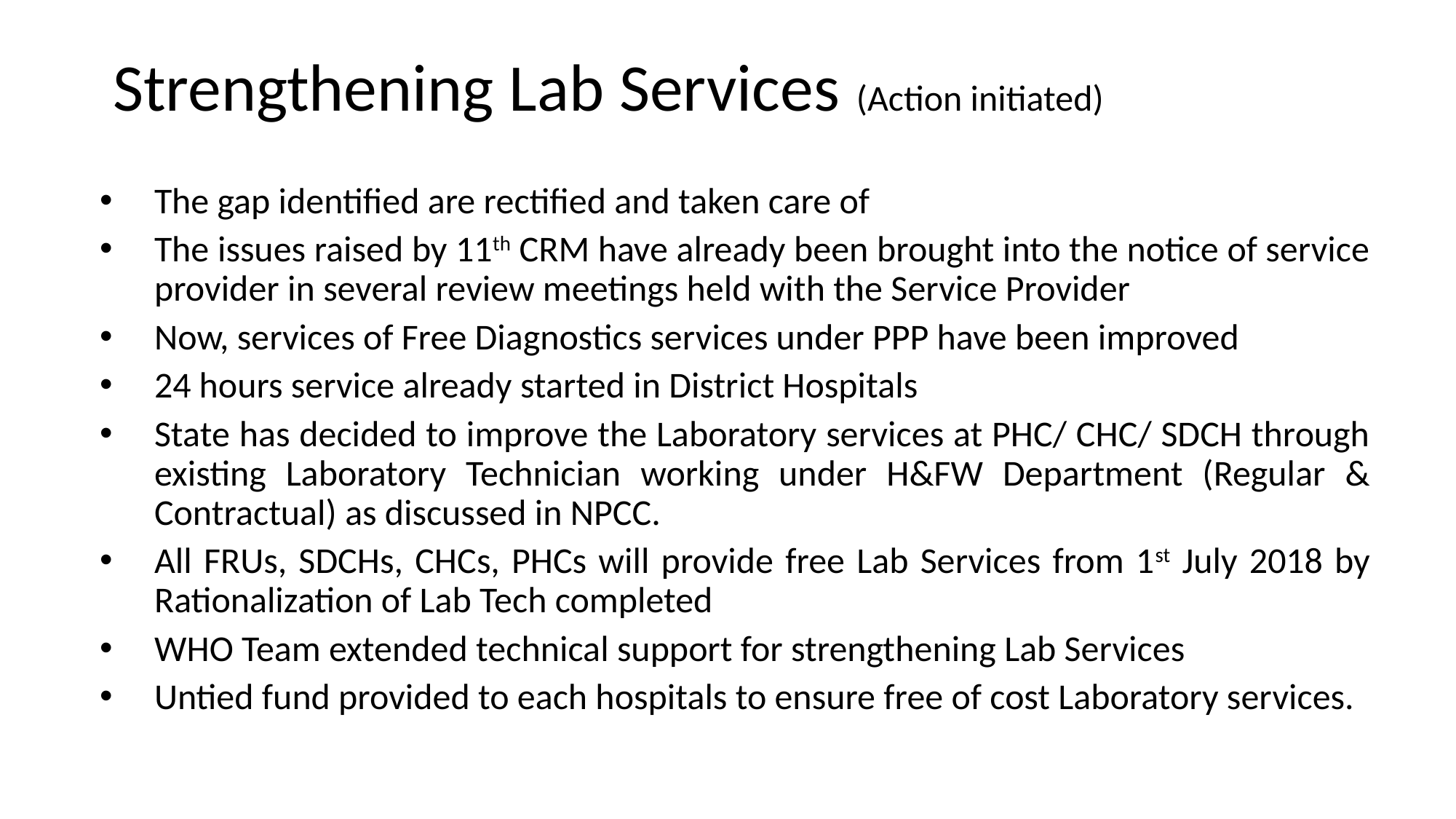

# Strengthening Lab Services (Action initiated)
The gap identified are rectified and taken care of
The issues raised by 11th CRM have already been brought into the notice of service provider in several review meetings held with the Service Provider
Now, services of Free Diagnostics services under PPP have been improved
24 hours service already started in District Hospitals
State has decided to improve the Laboratory services at PHC/ CHC/ SDCH through existing Laboratory Technician working under H&FW Department (Regular & Contractual) as discussed in NPCC.
All FRUs, SDCHs, CHCs, PHCs will provide free Lab Services from 1st July 2018 by Rationalization of Lab Tech completed
WHO Team extended technical support for strengthening Lab Services
Untied fund provided to each hospitals to ensure free of cost Laboratory services.